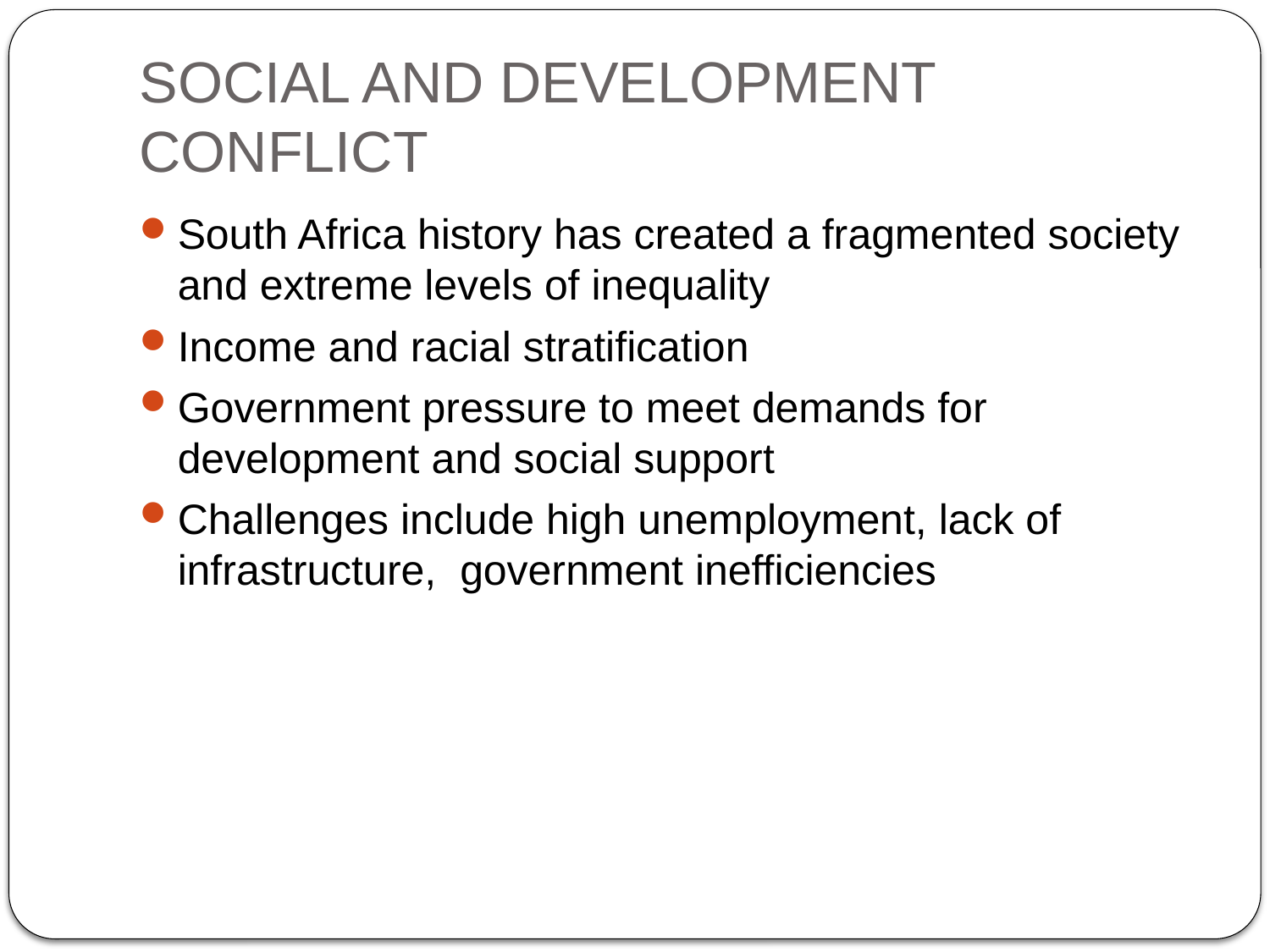

# SOCIAL AND DEVELOPMENT CONFLICT
South Africa history has created a fragmented society and extreme levels of inequality
Income and racial stratification
Government pressure to meet demands for development and social support
Challenges include high unemployment, lack of infrastructure,  government inefficiencies